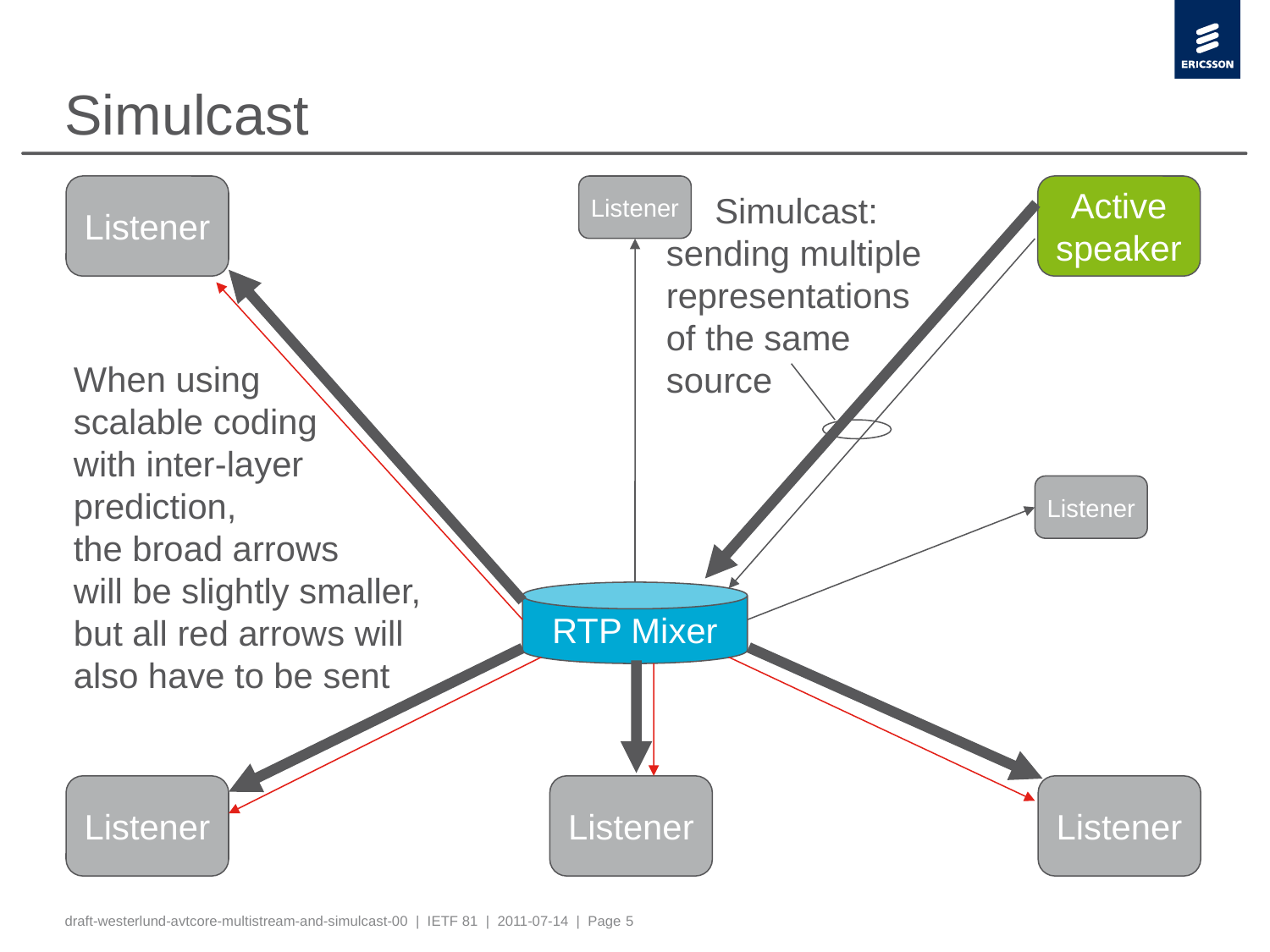

# Simulcast
Listener
Listener
Active
speaker
     Simulcast:
sending multiple
representations
of the same
source

When using
scalable coding
with inter-layer
prediction,
the broad arrows
will be slightly smaller,
but all red arrows will
also have to be sent

Listener

RTP Mixer

Listener
Listener
Listener